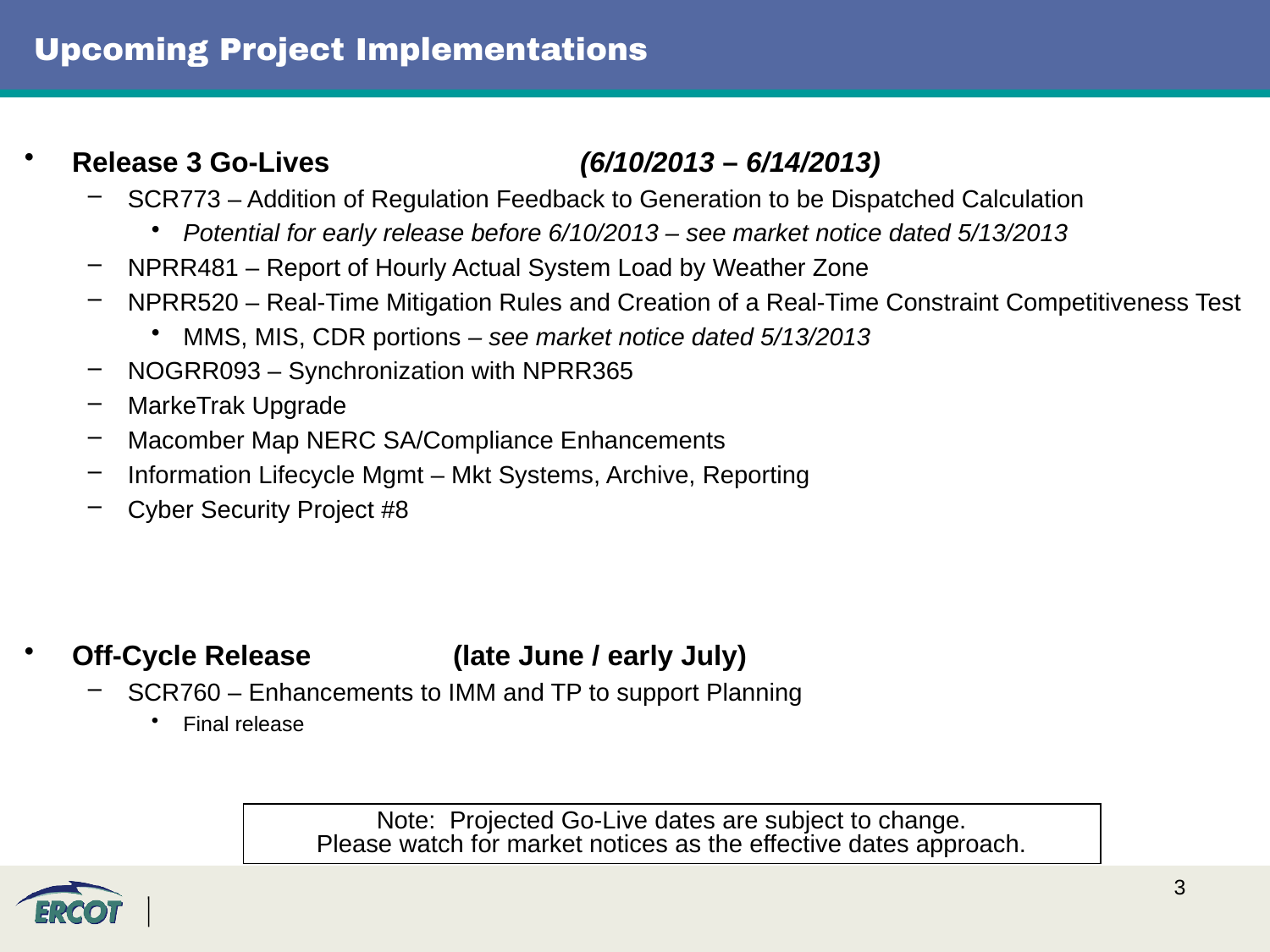

# Upcoming Project Implementations
Release 3 Go-Lives		(6/10/2013 – 6/14/2013)
SCR773 – Addition of Regulation Feedback to Generation to be Dispatched Calculation
Potential for early release before 6/10/2013 – see market notice dated 5/13/2013
NPRR481 – Report of Hourly Actual System Load by Weather Zone
NPRR520 – Real-Time Mitigation Rules and Creation of a Real-Time Constraint Competitiveness Test
MMS, MIS, CDR portions – see market notice dated 5/13/2013
NOGRR093 – Synchronization with NPRR365
MarkeTrak Upgrade
Macomber Map NERC SA/Compliance Enhancements
Information Lifecycle Mgmt – Mkt Systems, Archive, Reporting
Cyber Security Project #8

Off-Cycle Release		(late June / early July)
SCR760 – Enhancements to IMM and TP to support Planning
Final release

Note:  Projected Go-Live dates are subject to change.
Please watch for market notices as the effective dates approach.